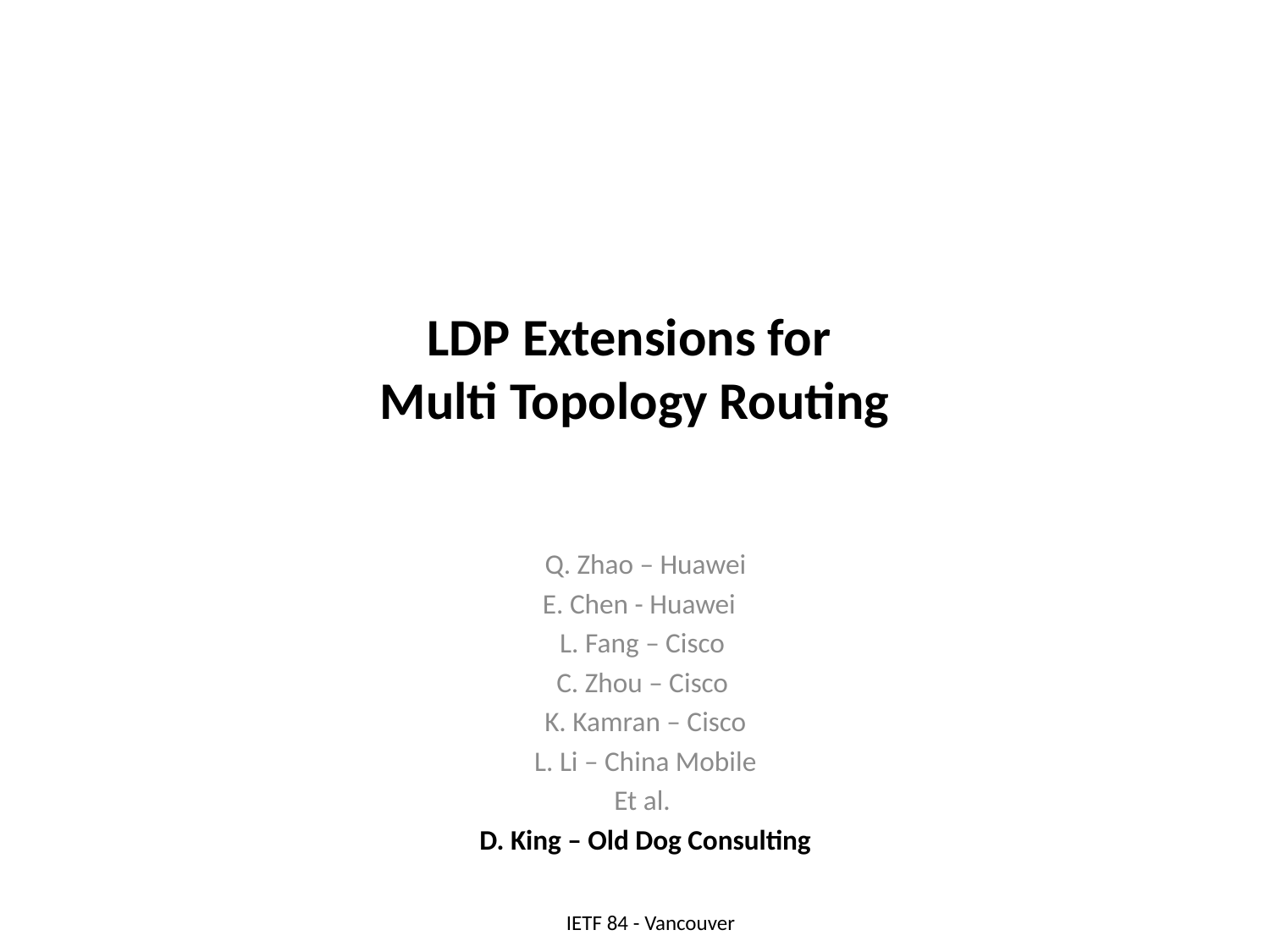

# LDP Extensions for Multi Topology Routing
Q. Zhao – Huawei
E. Chen - Huawei
L. Fang – Cisco
C. Zhou – Cisco
K. Kamran – Cisco
L. Li – China Mobile
Et al.
D. King – Old Dog Consulting

IETF 84 - Vancouver